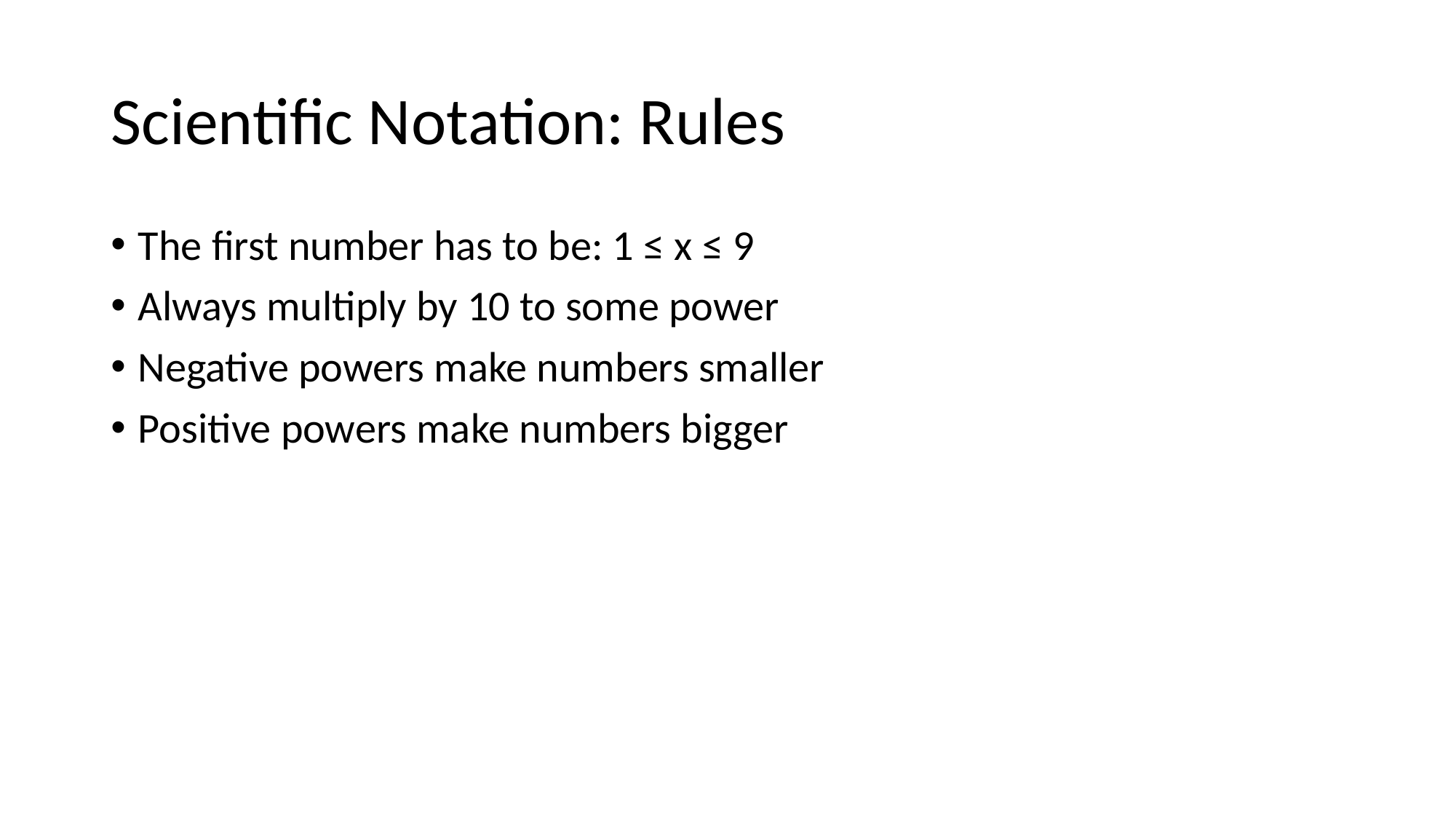

# Scientific Notation: Rules
The first number has to be: 1 ≤ x ≤ 9
Always multiply by 10 to some power
Negative powers make numbers smaller
Positive powers make numbers bigger